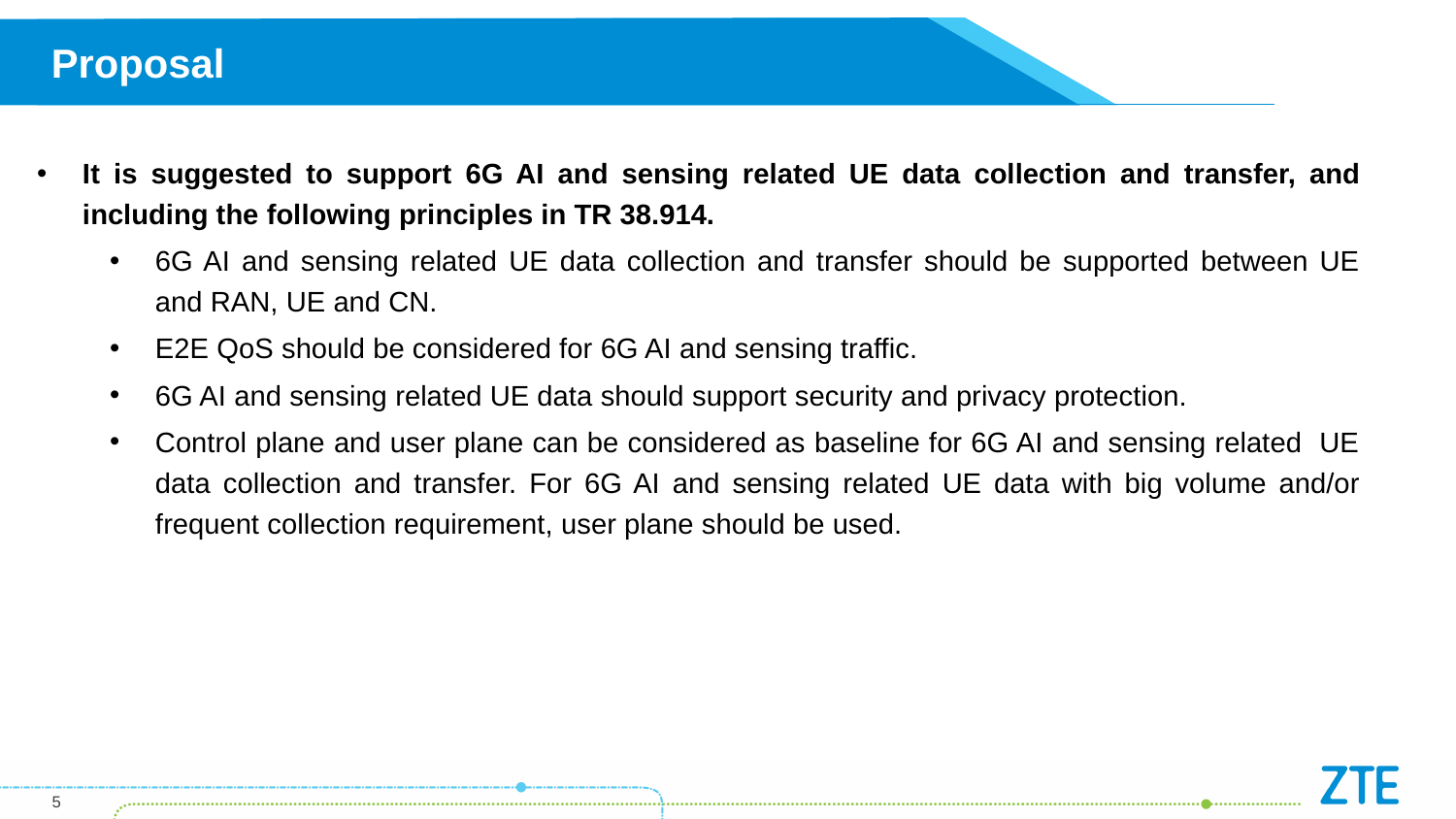

Proposal
It is suggested to support 6G AI and sensing related UE data collection and transfer, and including the following principles in TR 38.914.
6G AI and sensing related UE data collection and transfer should be supported between UE and RAN, UE and CN.
E2E QoS should be considered for 6G AI and sensing traffic.
6G AI and sensing related UE data should support security and privacy protection.
Control plane and user plane can be considered as baseline for 6G AI and sensing related  UE data collection and transfer. For 6G AI and sensing related UE data with big volume and/or frequent collection requirement, user plane should be used.